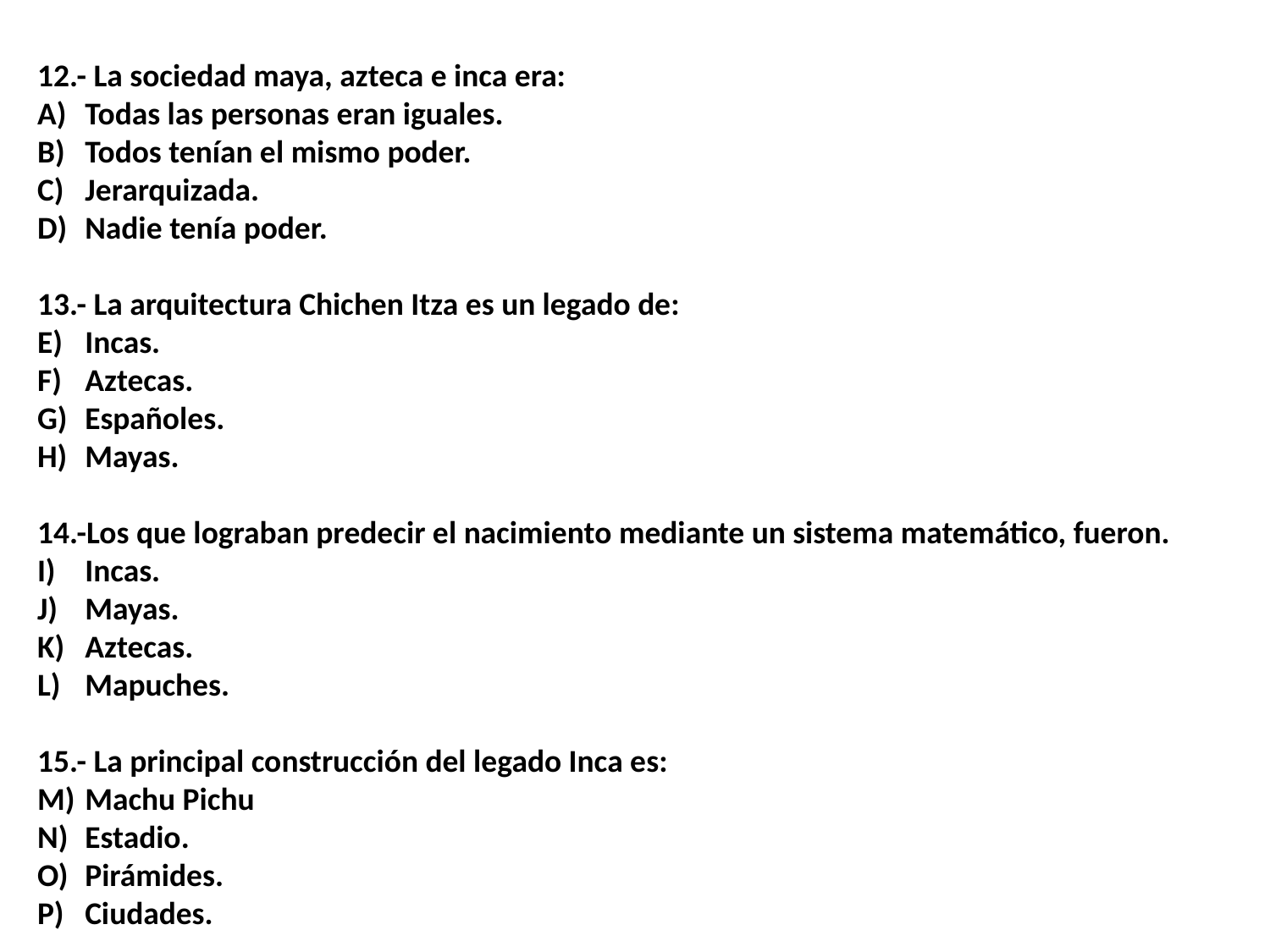

12.- La sociedad maya, azteca e inca era:
Todas las personas eran iguales.
Todos tenían el mismo poder.
Jerarquizada.
Nadie tenía poder.

13.- La arquitectura Chichen Itza es un legado de:
Incas.
Aztecas.
Españoles.
Mayas.

14.-Los que lograban predecir el nacimiento mediante un sistema matemático, fueron.
Incas.
Mayas.
Aztecas.
Mapuches.

15.- La principal construcción del legado Inca es:
Machu Pichu
Estadio.
Pirámides.
Ciudades.